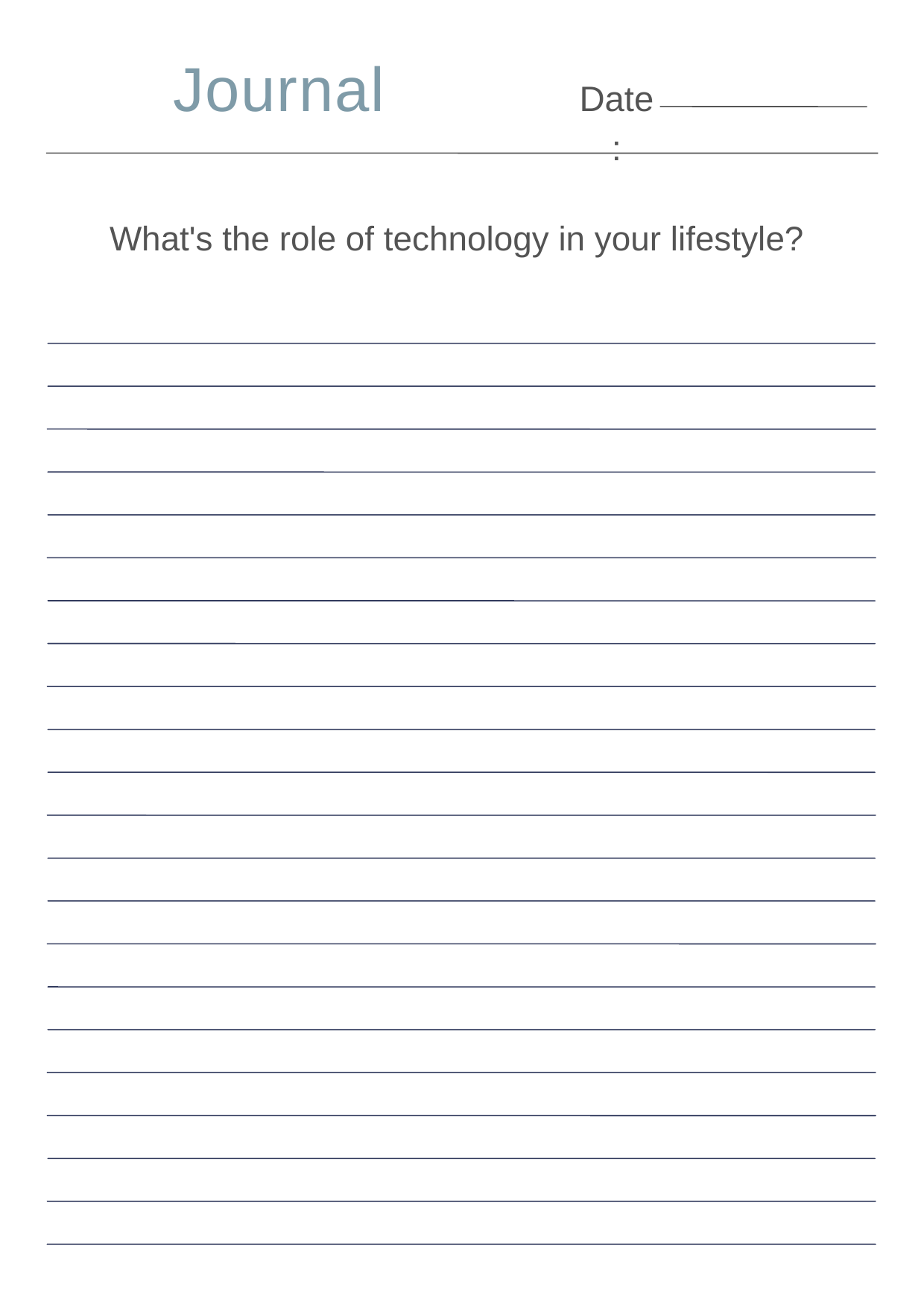

Journal
Date:

What's the role of technology in your lifestyle?